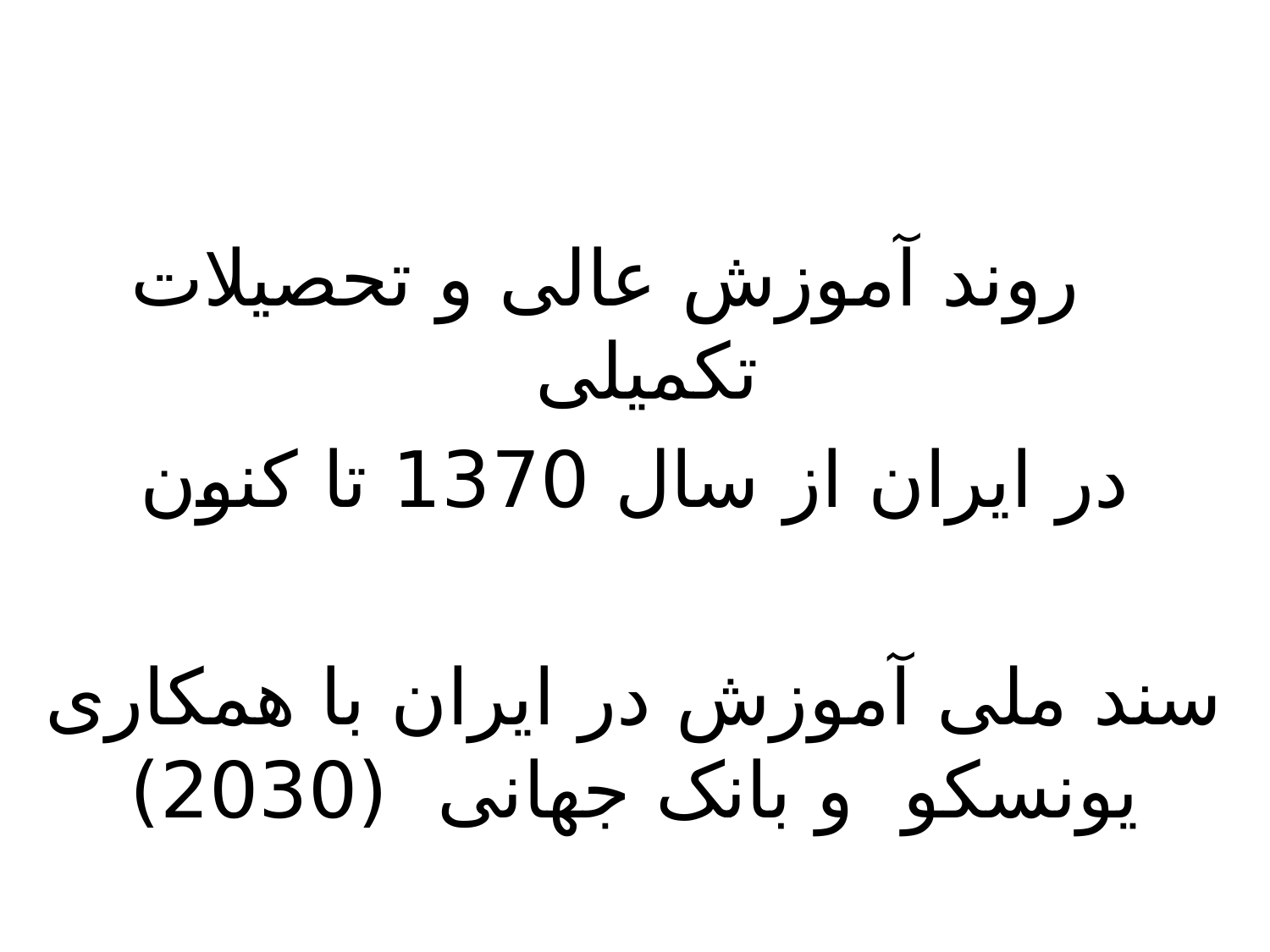

روند آموزش عالی و تحصیلات تکمیلی
در ایران از سال 1370 تا کنون

سند ملی آموزش در ایران با همکاری یونسکو  و بانک جهانی  (2030)